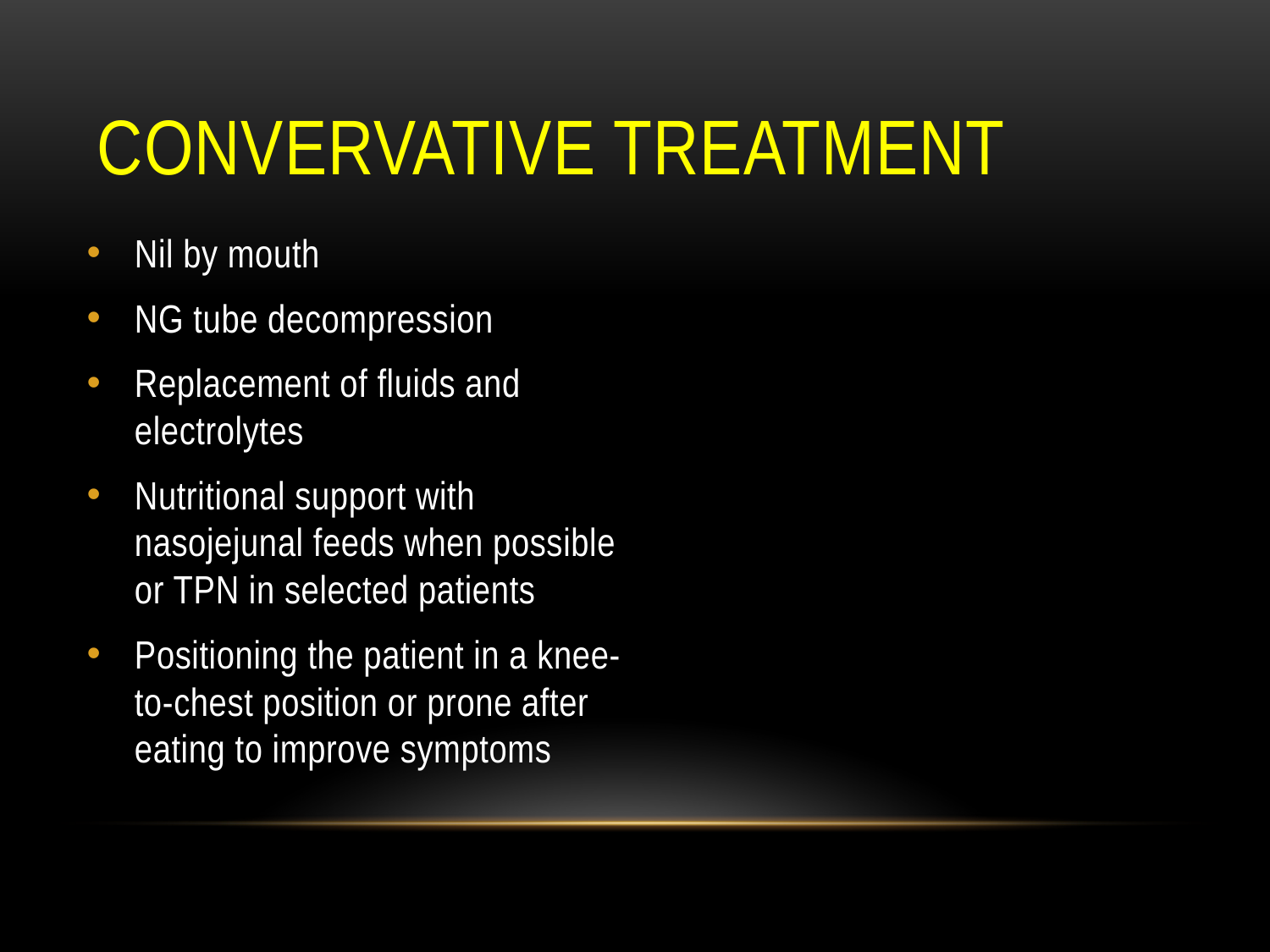

# Convervative Treatment
Nil by mouth
NG tube decompression
Replacement of fluids and electrolytes
Nutritional support with nasojejunal feeds when possible or TPN in selected patients
Positioning the patient in a knee-to-chest position or prone after eating to improve symptoms